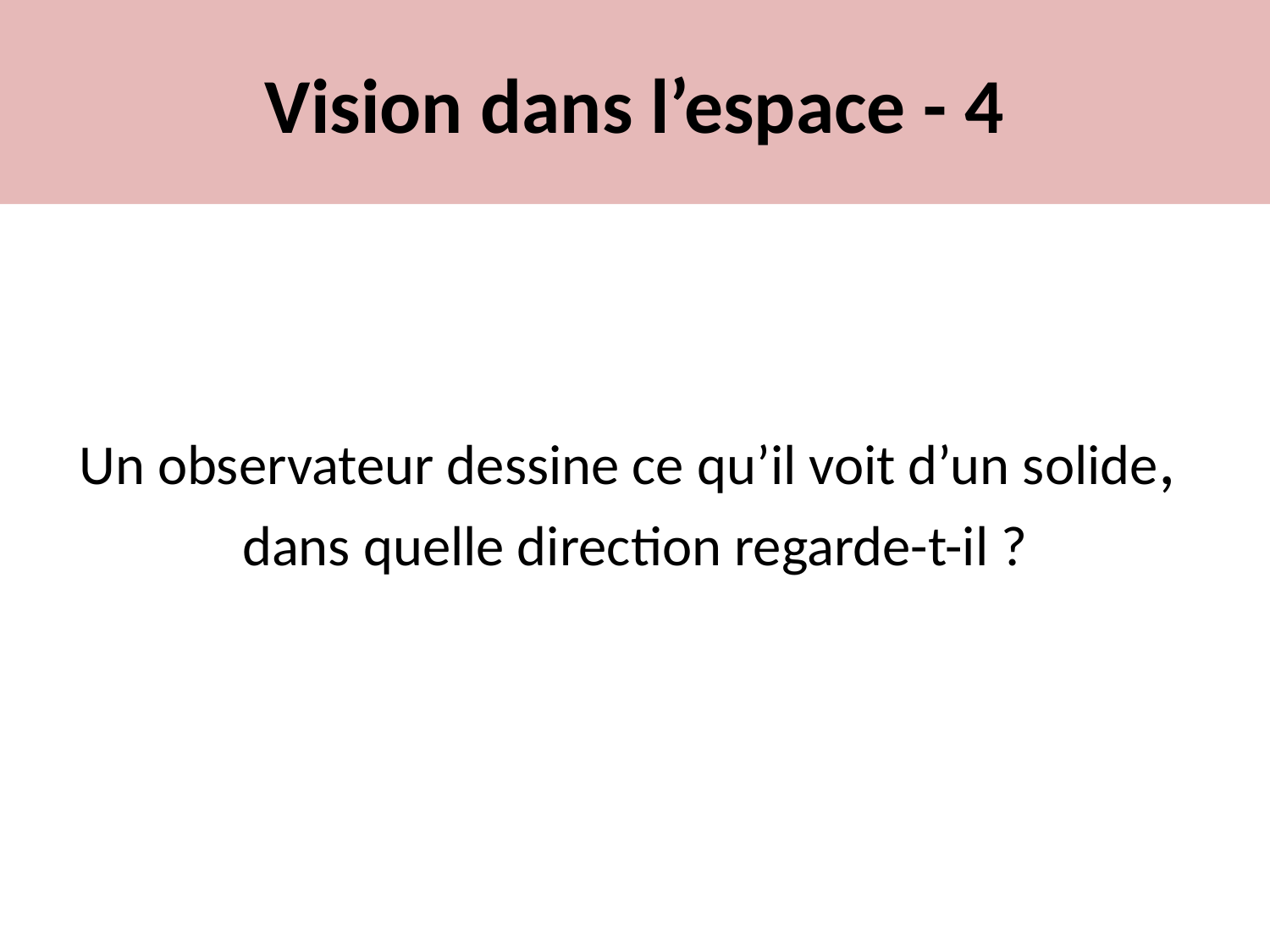

# Vision dans l’espace - 4
Un observateur dessine ce qu’il voit d’un solide,
dans quelle direction regarde-t-il ?